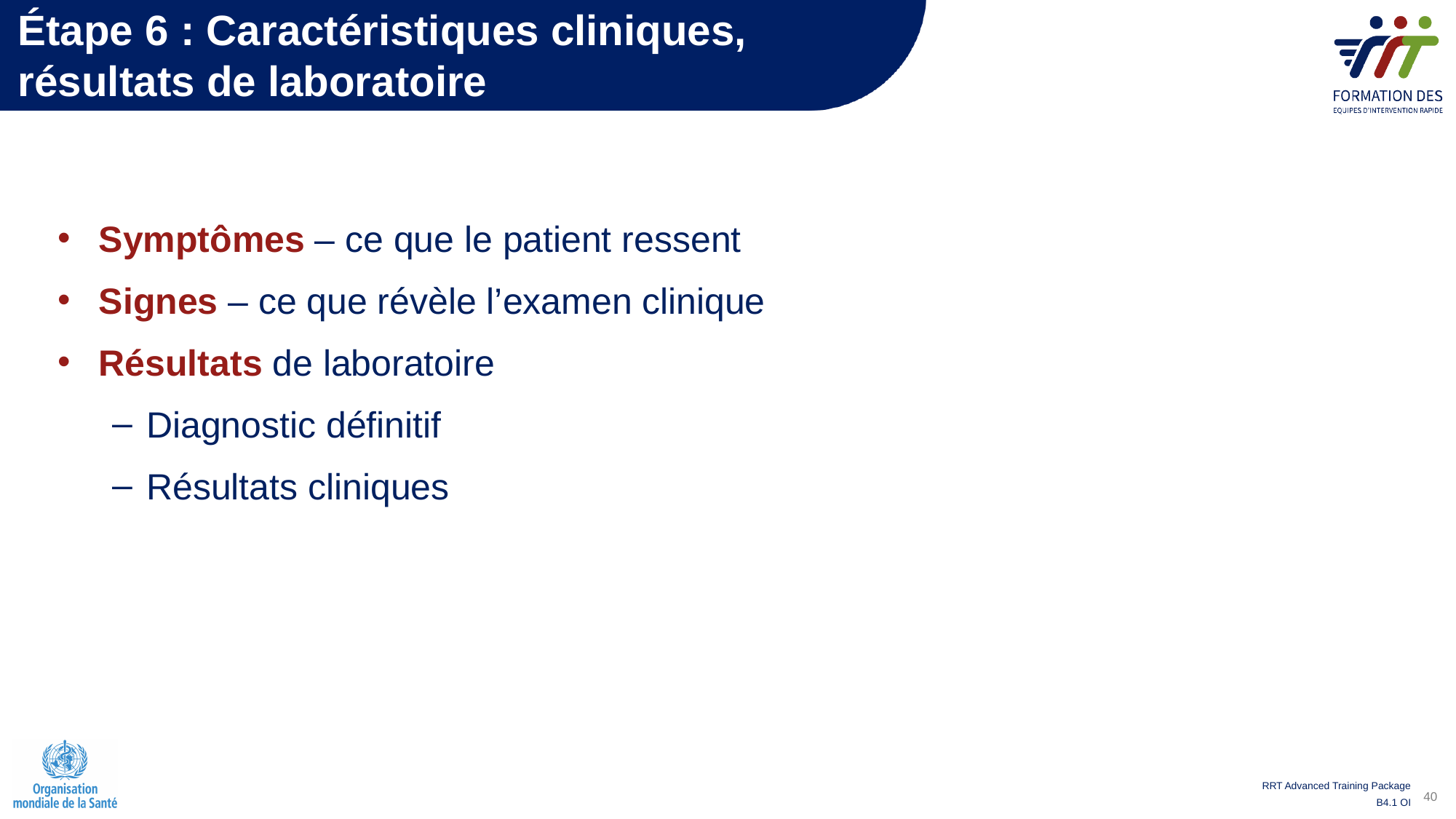

Étape 6 : Caractéristiques cliniques, résultats de laboratoire
Symptômes – ce que le patient ressent
Signes – ce que révèle l’examen clinique
Résultats de laboratoire
Diagnostic définitif
Résultats cliniques